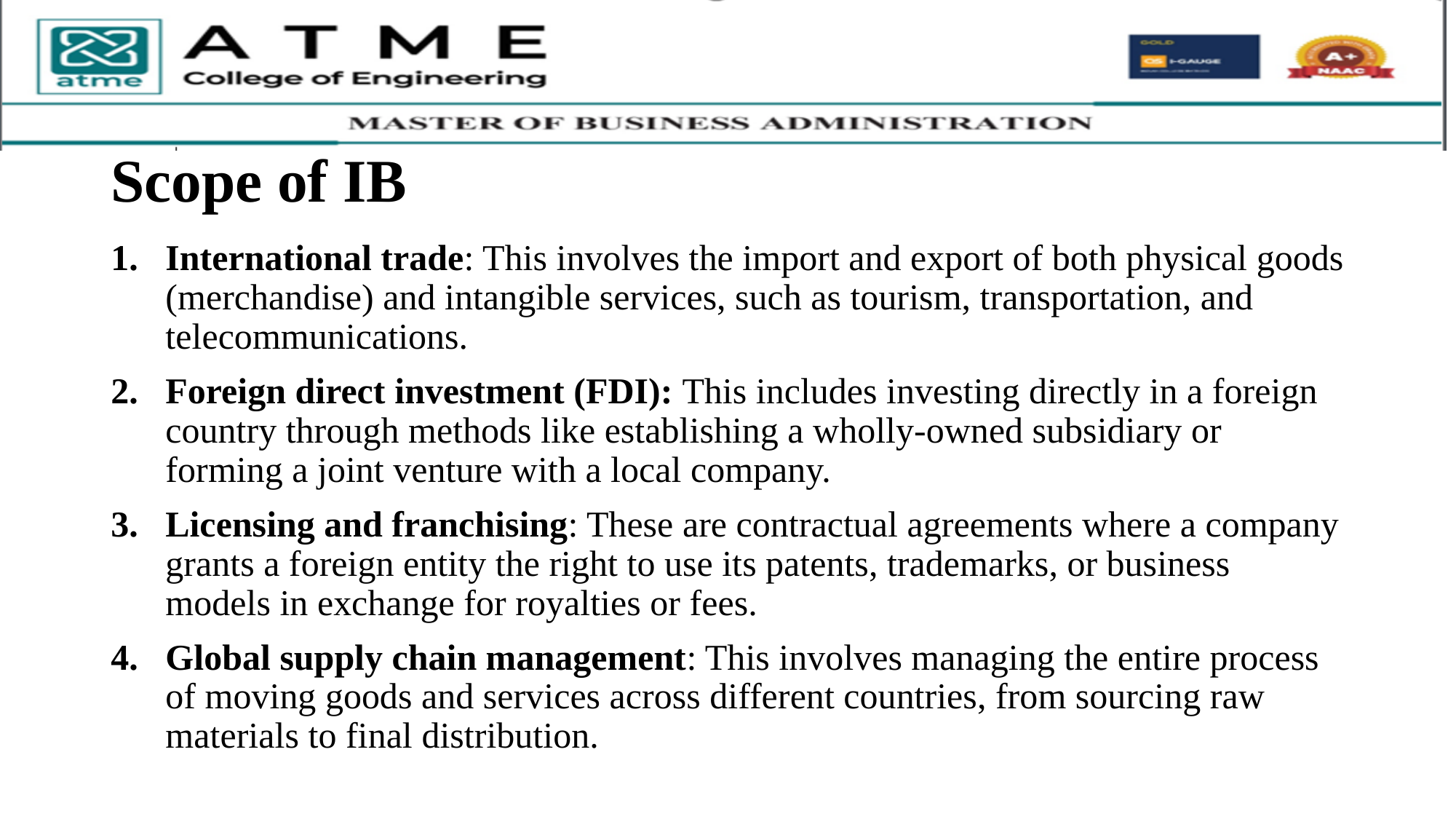

# Scope of IB
International trade: This involves the import and export of both physical goods (merchandise) and intangible services, such as tourism, transportation, and telecommunications.
Foreign direct investment (FDI): This includes investing directly in a foreign country through methods like establishing a wholly-owned subsidiary or forming a joint venture with a local company.
Licensing and franchising: These are contractual agreements where a company grants a foreign entity the right to use its patents, trademarks, or business models in exchange for royalties or fees.
Global supply chain management: This involves managing the entire process of moving goods and services across different countries, from sourcing raw materials to final distribution.